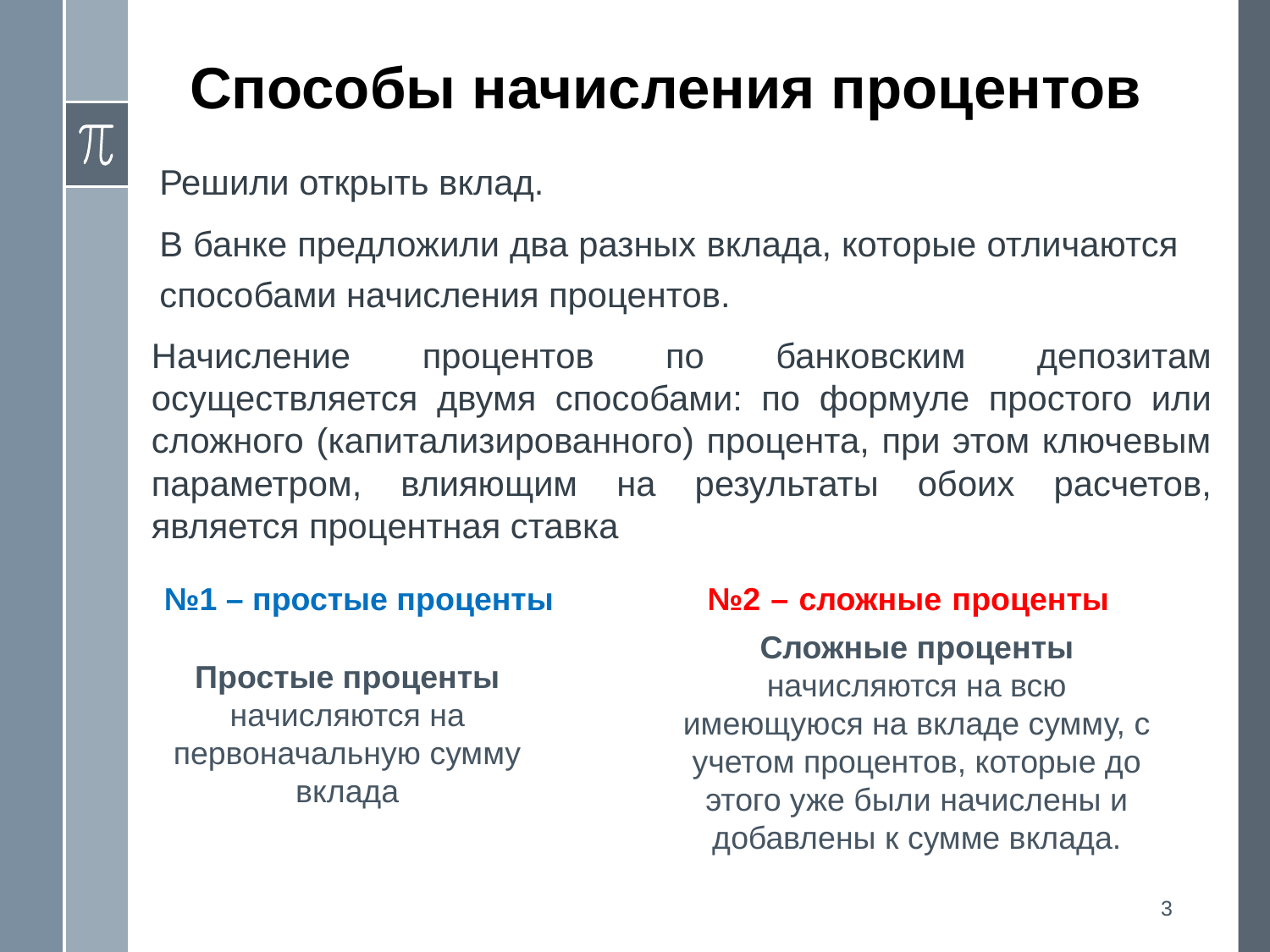

# Способы начисления процентов
Решили открыть вклад.
В банке предложили два разных вклада, которые отличаются способами начисления процентов.
Начисление процентов по банковским депозитам осуществляется двумя способами: по формуле простого или сложного (капитализированного) процента, при этом ключевым параметром, влияющим на результаты обоих расчетов, является процентная ставка
№1 – простые проценты
№2 – сложные проценты
Сложные проценты начисляются на всю имеющуюся на вкладе сумму, с учетом процентов, которые до этого уже были начислены и добавлены к сумме вклада.
Простые проценты начисляются на первоначальную сумму вклада
3